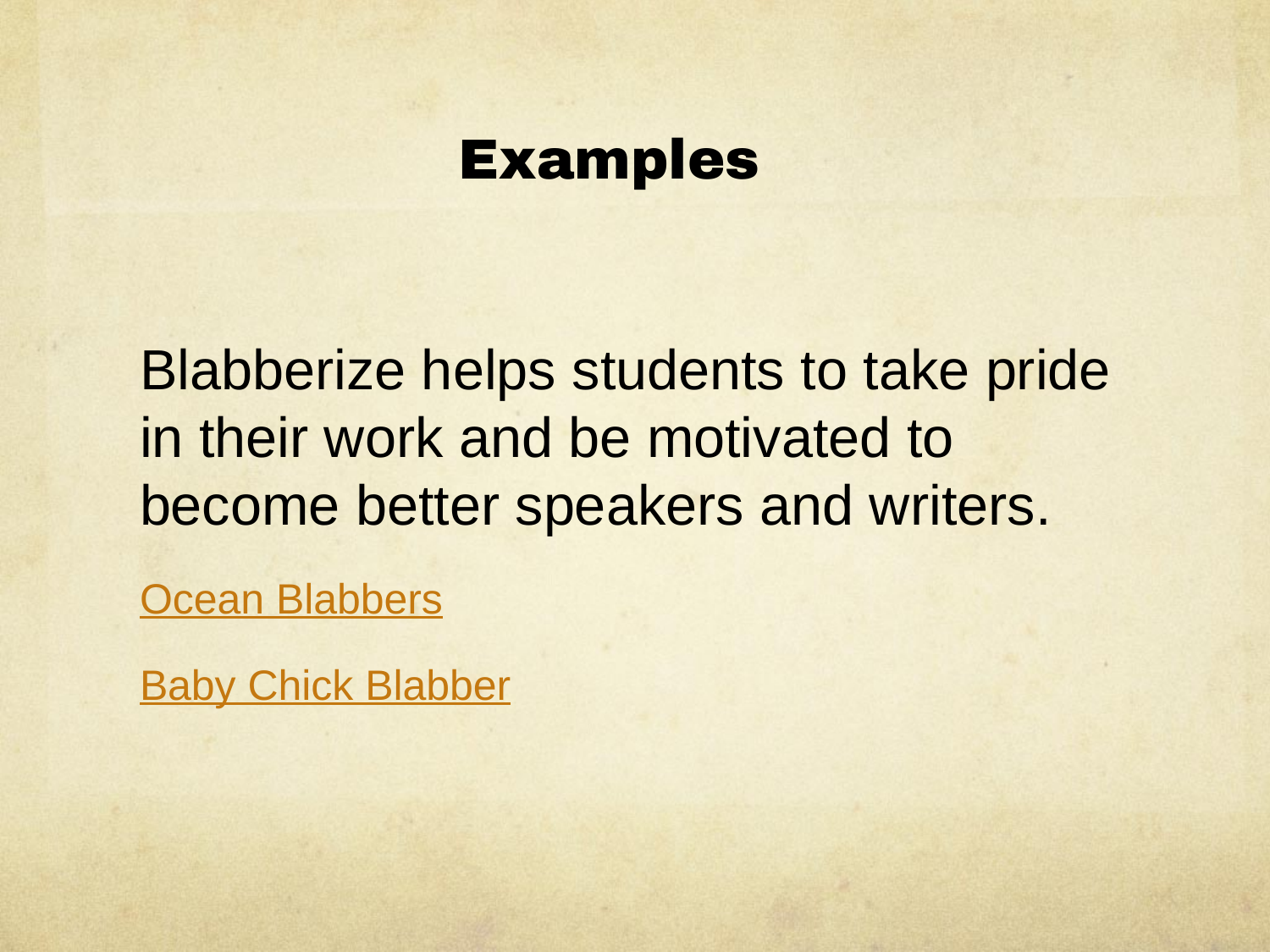

Examples

Blabberize helps students to take pride in their work and be motivated to become better speakers and writers.
Ocean Blabbers
Baby Chick Blabber